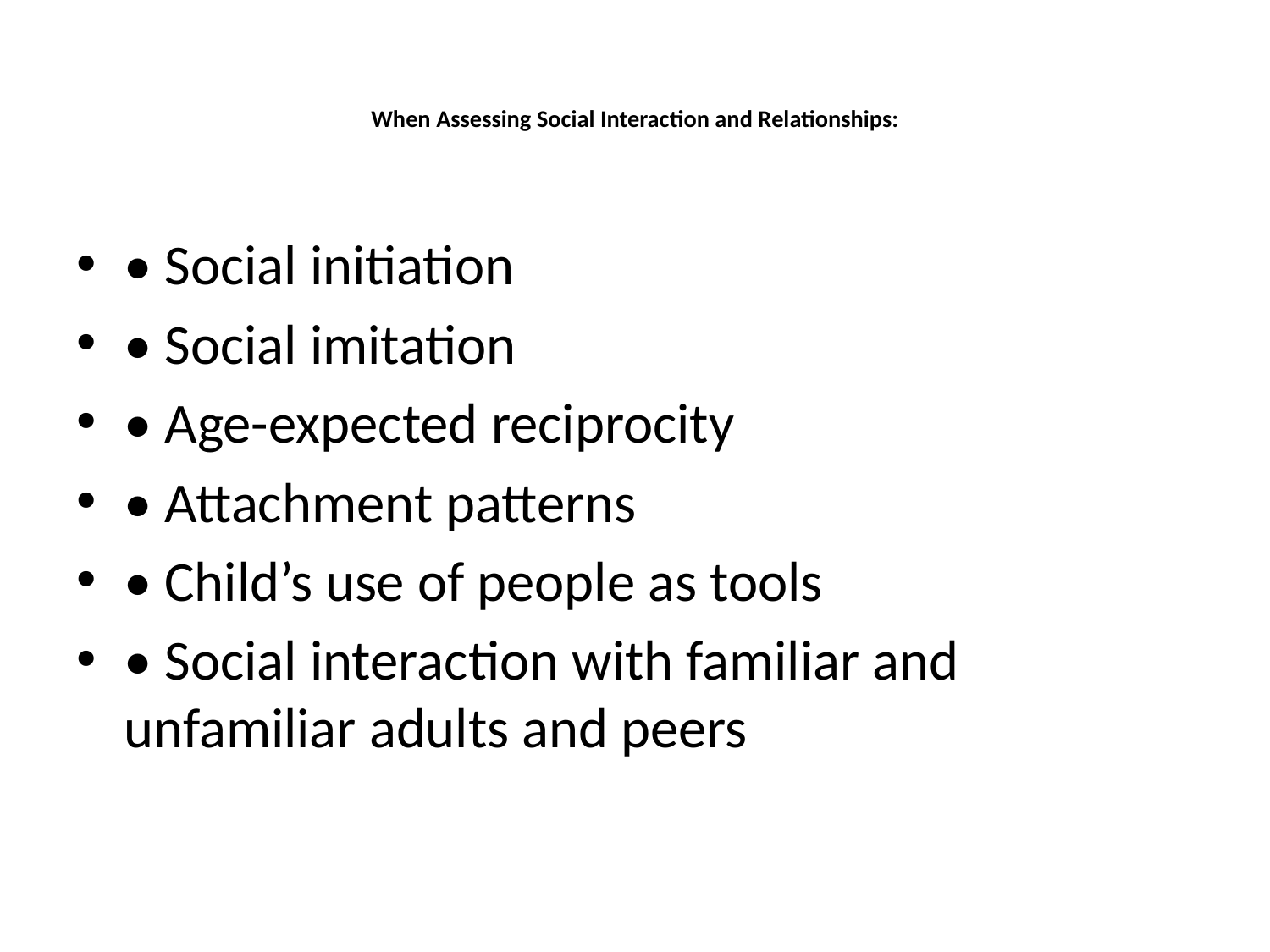

# When Assessing Social Interaction and Relationships:
• Social initiation
• Social imitation
• Age-expected reciprocity
• Attachment patterns
• Child’s use of people as tools
• Social interaction with familiar and unfamiliar adults and peers